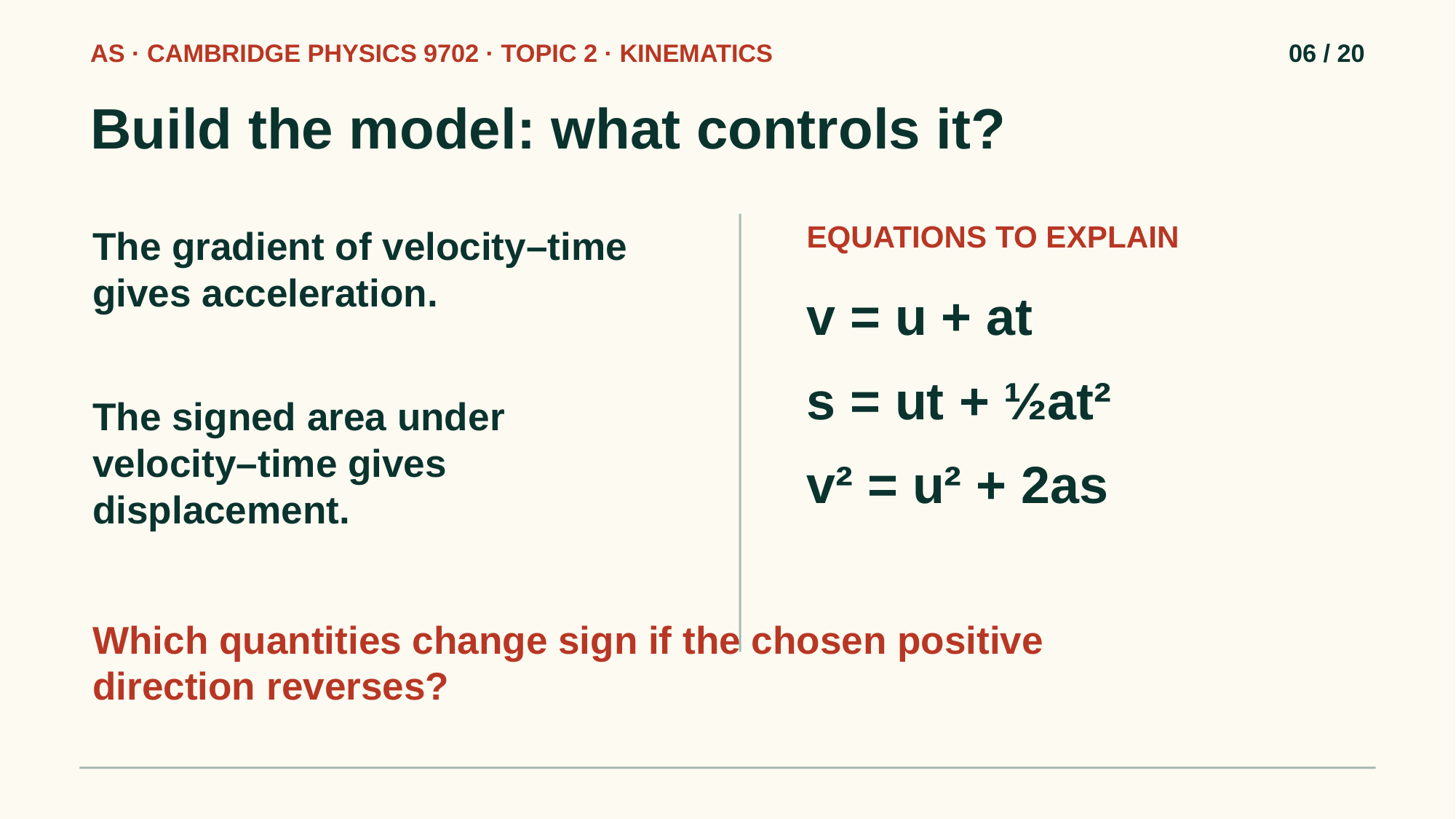

AS · CAMBRIDGE PHYSICS 9702 · TOPIC 2 · KINEMATICS
06 / 20
Build the model: what controls it?
EQUATIONS TO EXPLAIN

The gradient of velocity–time gives acceleration.
v = u + at
s = ut + ½at²
The signed area under velocity–time gives displacement.
v² = u² + 2as
Which quantities change sign if the chosen positive direction reverses?